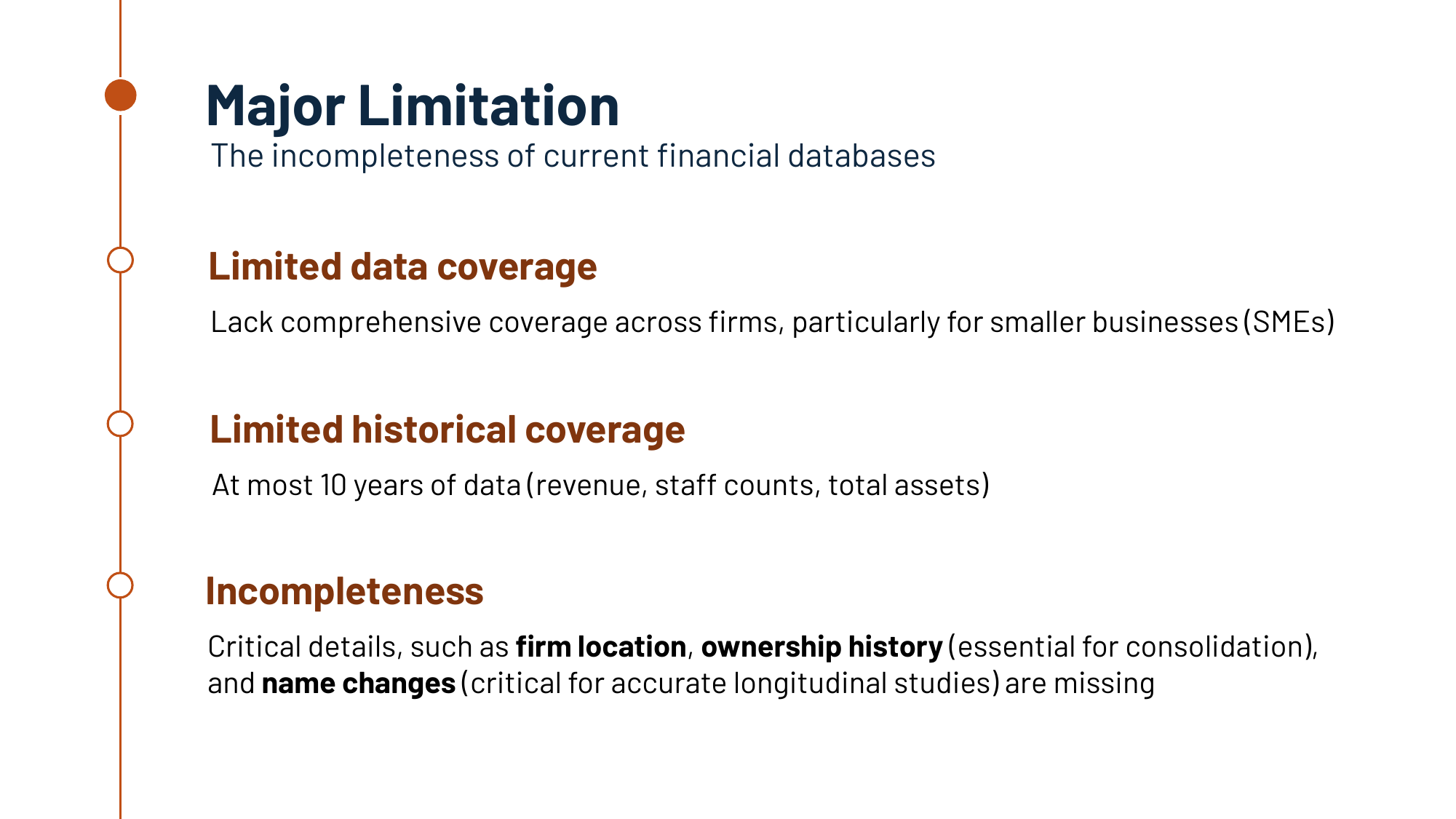

Major Limitation

The incompleteness of current financial databases

Limited data coverage

Lack comprehensive coverage across firms, particularly for smaller businesses (SMEs)
Limited historical coverage

At most 10 years of data (revenue, staff counts, total assets)
Incompleteness

Critical details, such as firm location, ownership history (essential for consolidation), and name changes (critical for accurate longitudinal studies) are missing